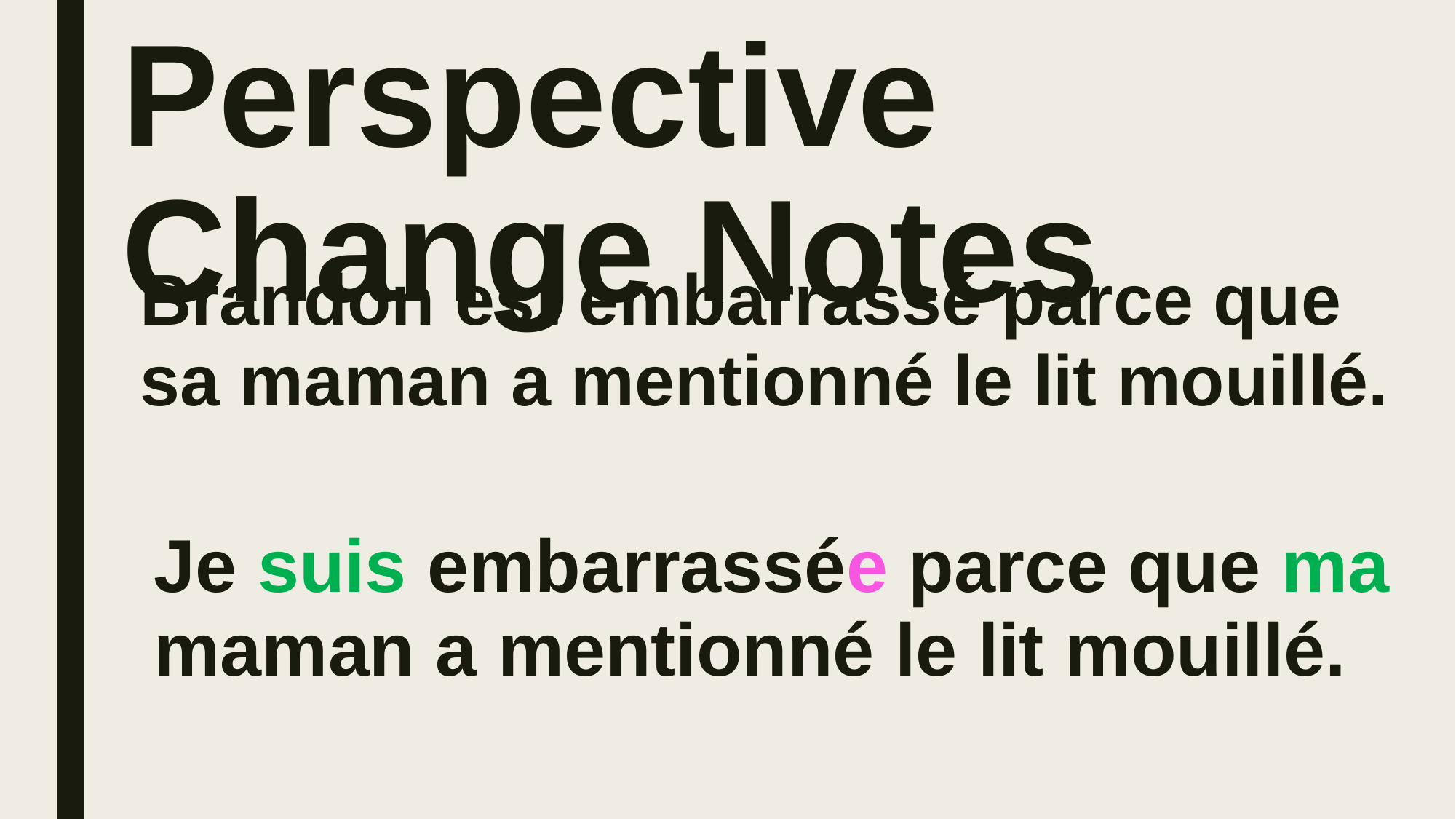

# Perspective Change Notes
Brandon est embarrassé parce que sa maman a mentionné le lit mouillé.
Je suis embarrassée parce que ma maman a mentionné le lit mouillé.